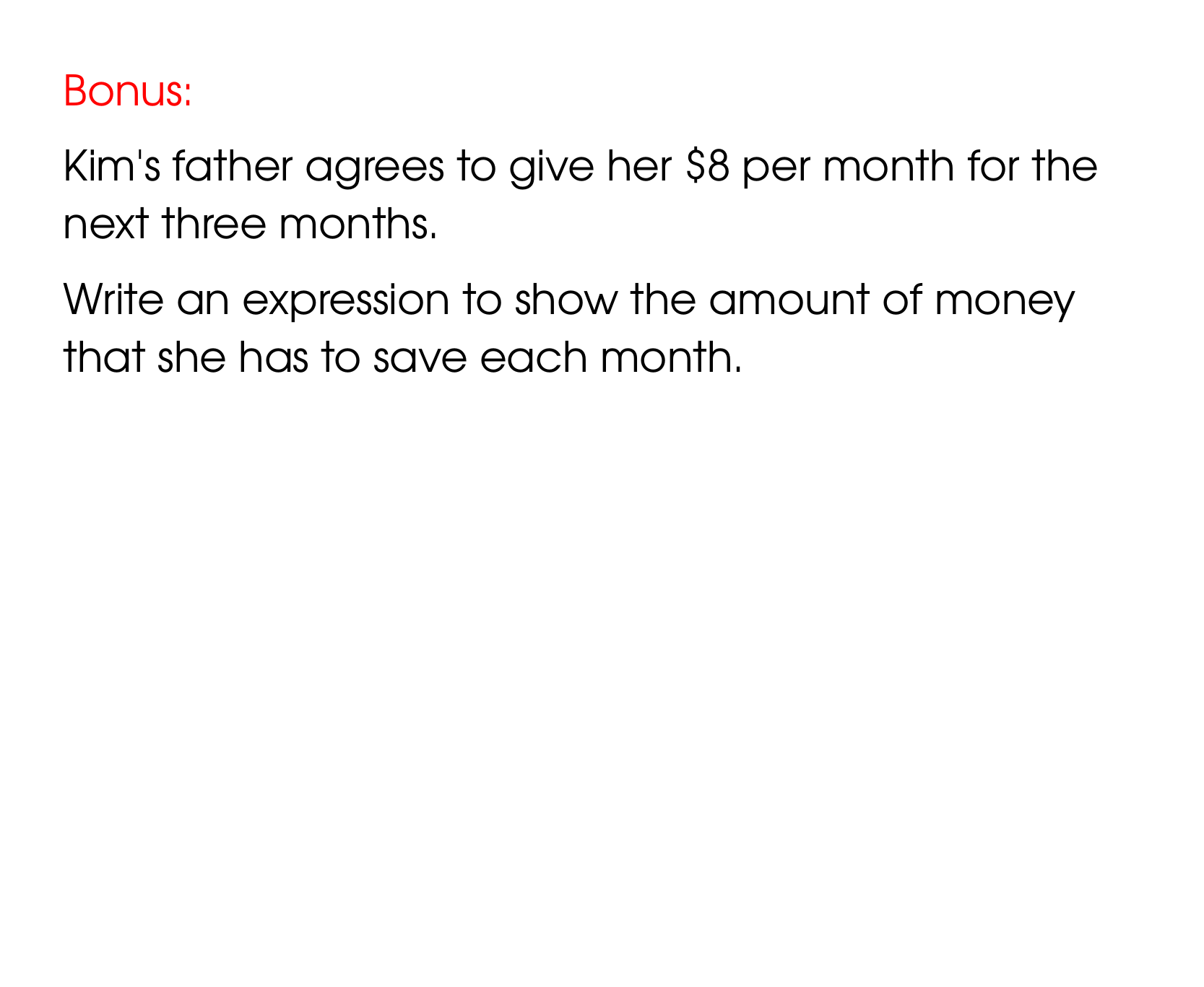

Bonus:
Kim's father agrees to give her $8 per month for the next three months.
Write an expression to show the amount of money that she has to save each month.